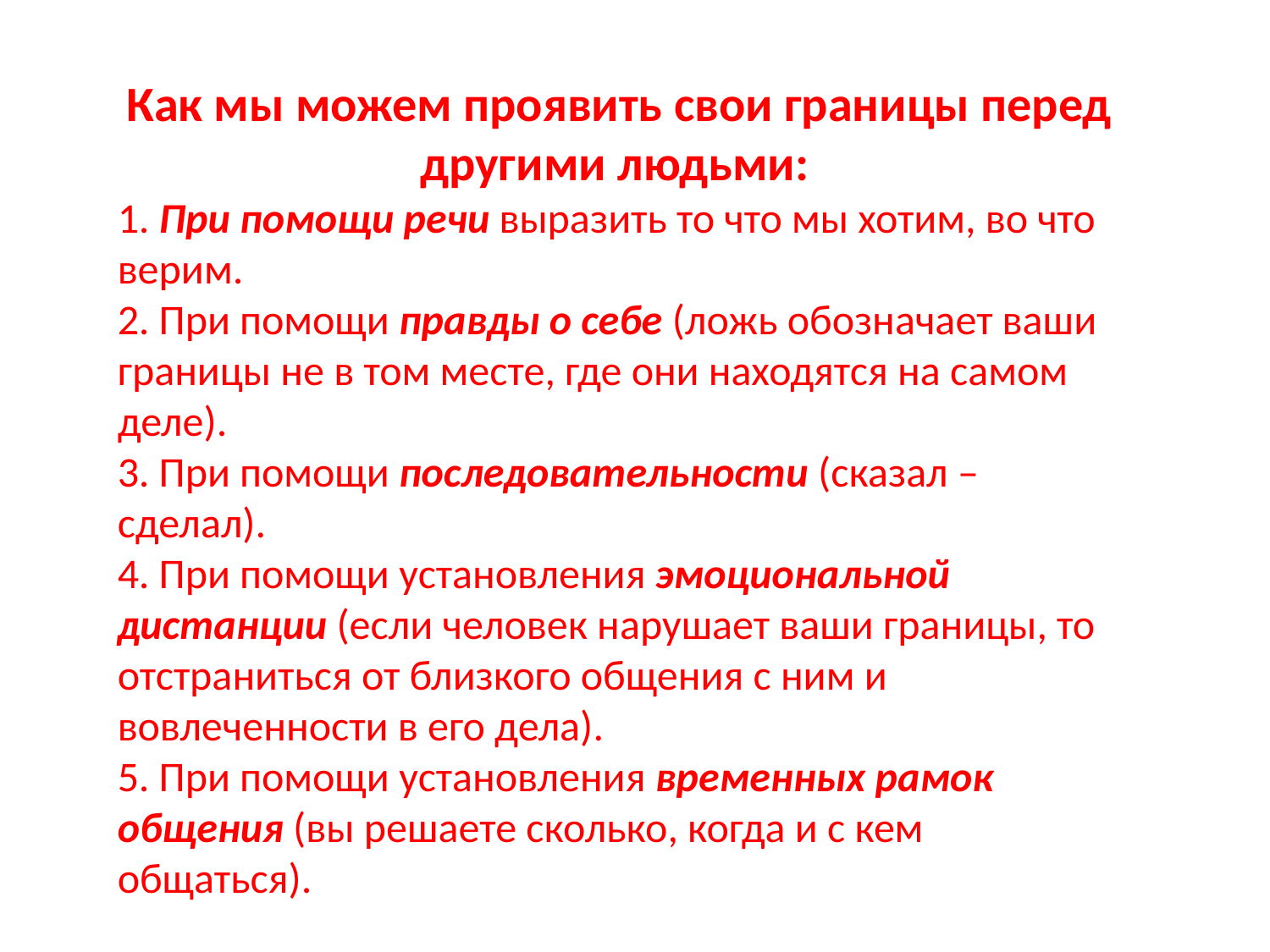

Как мы можем проявить свои границы перед другими людьми:
1. При помощи речи выразить то что мы хотим, во что верим.
2. При помощи правды о себе (ложь обозначает ваши границы не в том месте, где они находятся на самом деле).
3. При помощи последовательности (сказал – сделал).
4. При помощи установления эмоциональной дистанции (если человек нарушает ваши границы, то отстраниться от близкого общения с ним и вовлеченности в его дела).
5. При помощи установления временных рамок общения (вы решаете сколько, когда и с кем общаться).